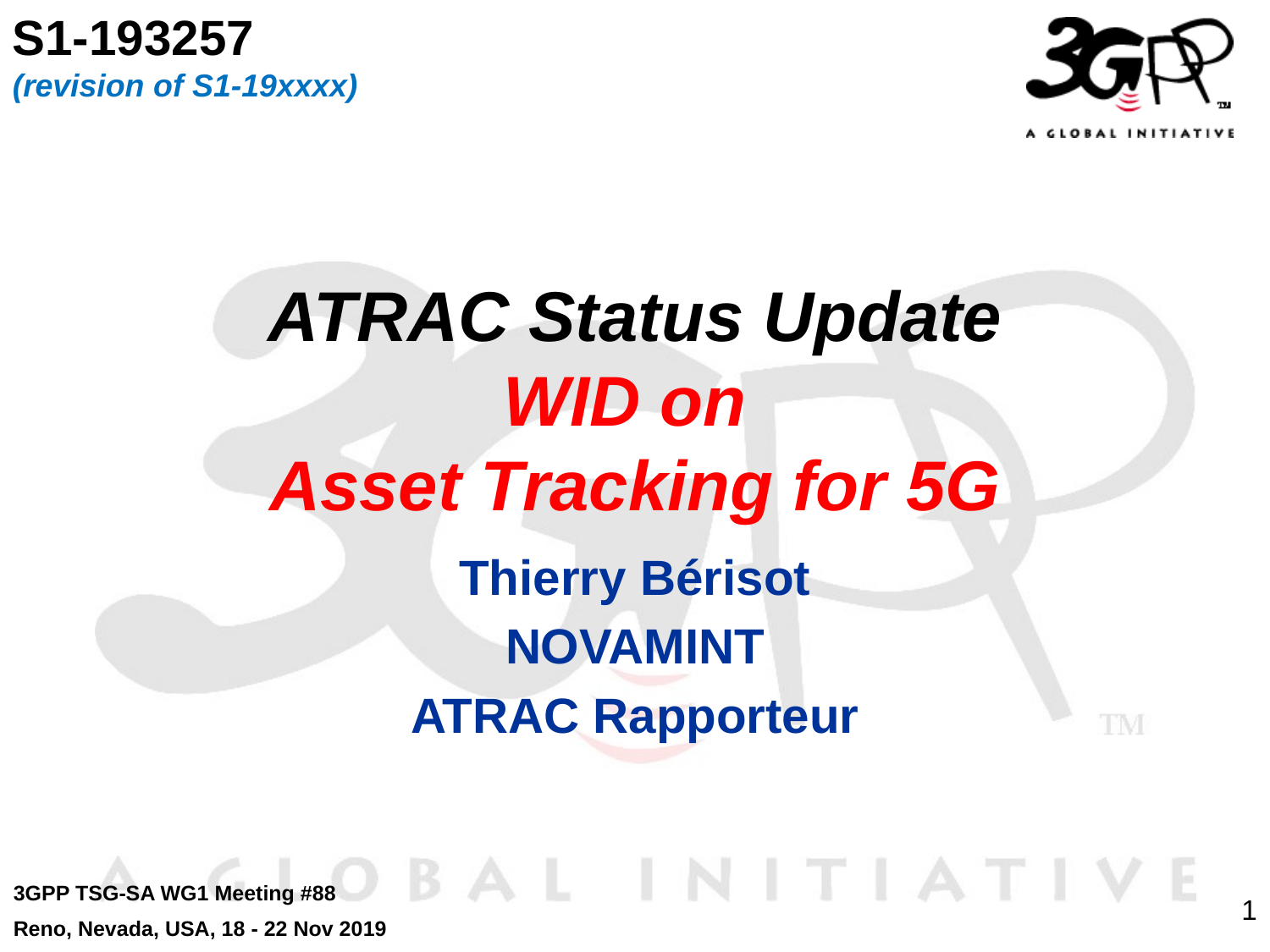

S1-193257
(revision of S1-19xxxx)
# ATRAC Status Update WID on Asset Tracking for 5G
Thierry Bérisot
NOVAMINT
ATRAC Rapporteur
3GPP TSG-SA WG1 Meeting #88
Reno, Nevada, USA, 18 - 22 Nov 2019
1